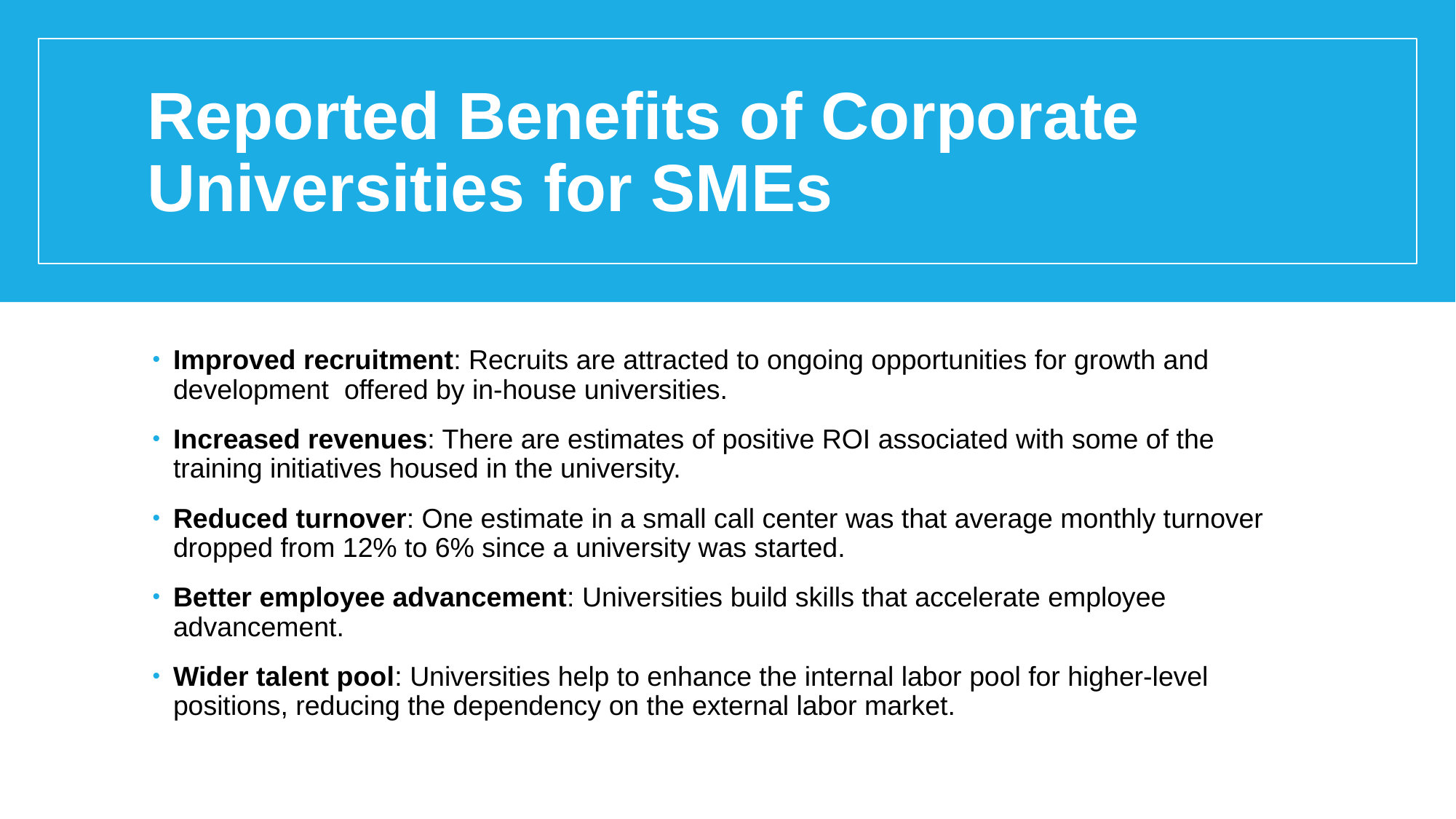

# Reported Benefits of Corporate Universities for SMEs

Improved recruitment: Recruits are attracted to ongoing opportunities for growth and development  offered by in-house universities.
Increased revenues: There are estimates of positive ROI associated with some of the training initiatives housed in the university.
Reduced turnover: One estimate in a small call center was that average monthly turnover dropped from 12% to 6% since a university was started.
Better employee advancement: Universities build skills that accelerate employee advancement.
Wider talent pool: Universities help to enhance the internal labor pool for higher-level positions, reducing the dependency on the external labor market.